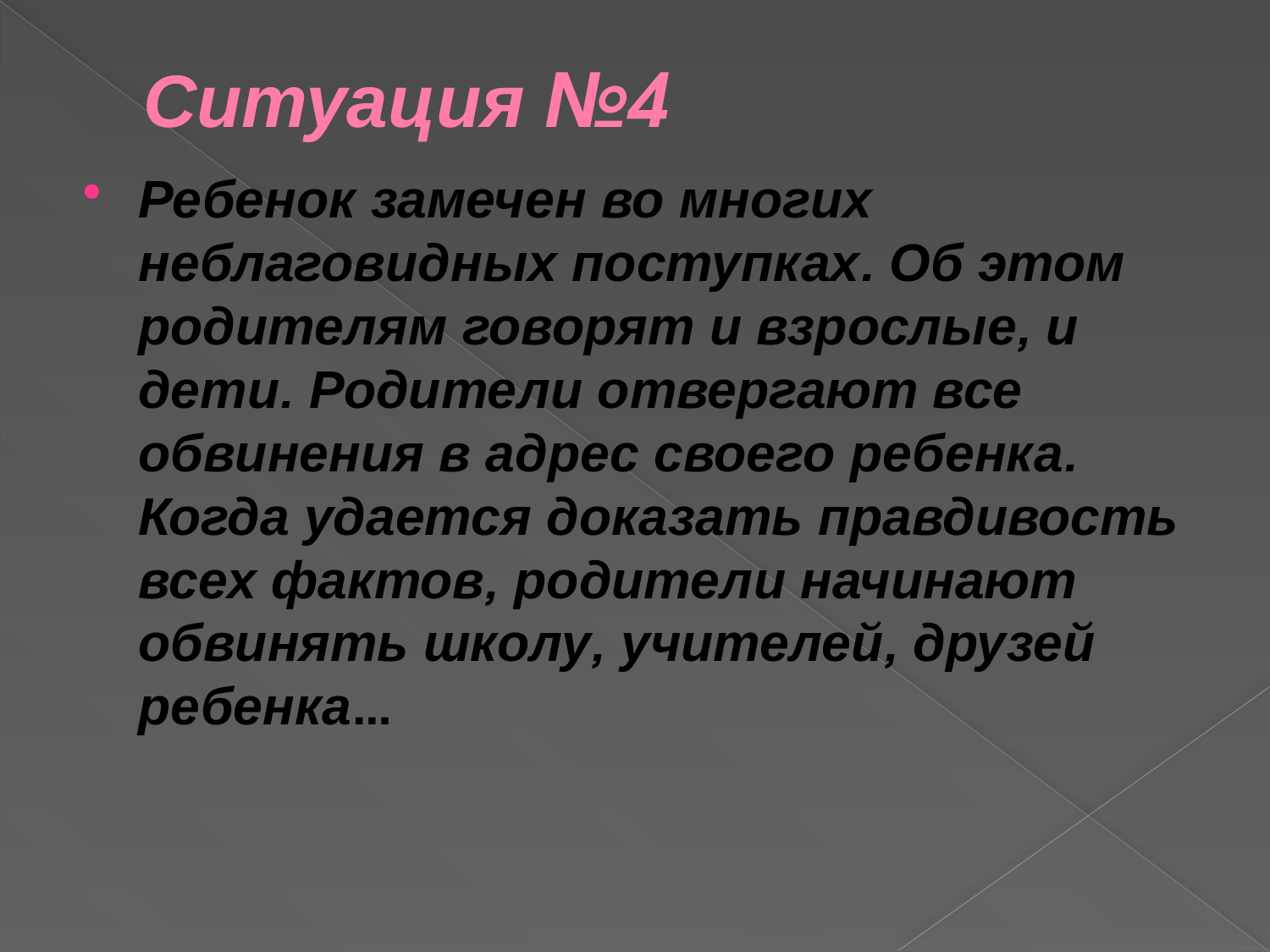

# Ситуация №4
Ребенок замечен во многих неблаговидных поступках. Об этом родителям говорят и взрослые, и дети. Родители отвергают все обвинения в адрес своего ребенка. Когда удается доказать правдивость всех фактов, родители начинают обвинять школу, учителей, друзей ребенка…